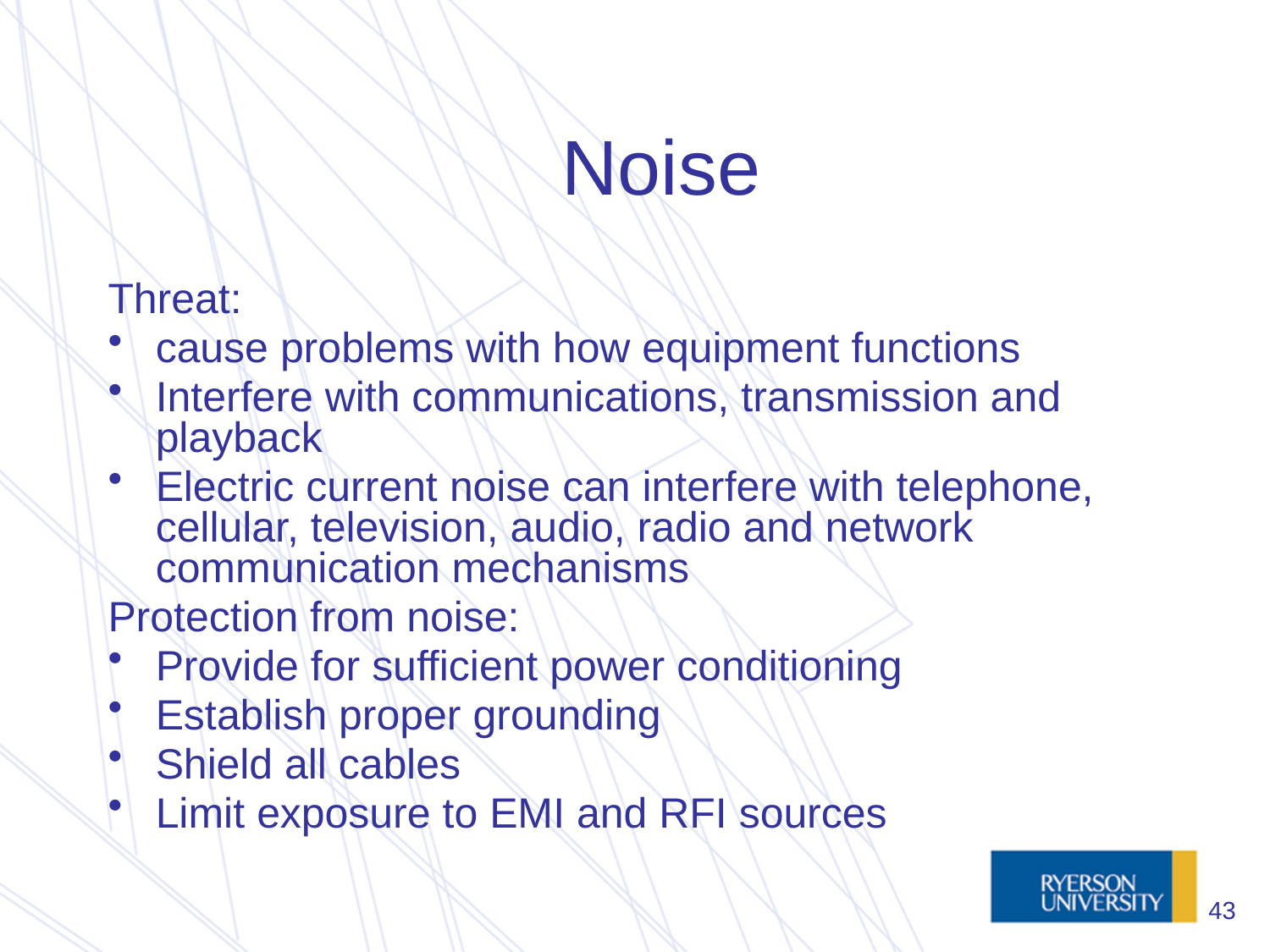

# Noise
Threat:
cause problems with how equipment functions
Interfere with communications, transmission and playback
Electric current noise can interfere with telephone, cellular, television, audio, radio and network communication mechanisms
Protection from noise:
Provide for sufficient power conditioning
Establish proper grounding
Shield all cables
Limit exposure to EMI and RFI sources

43